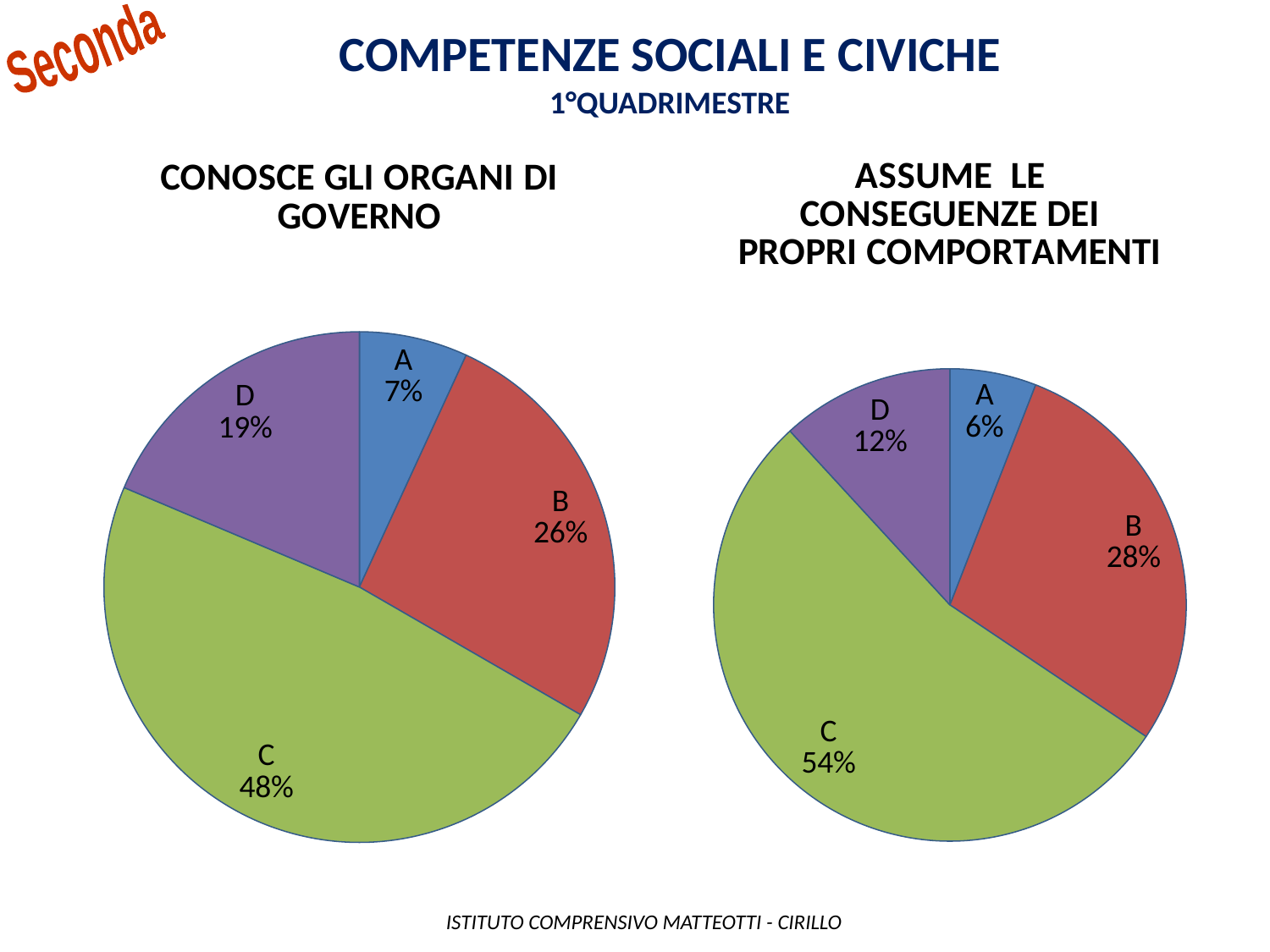

Competenze sociali e civiche
1°QUADRIMESTRE
Seconda

### Chart: ASSUME  LE CONSEGUENZE DEI PROPRI COMPORTAMENTI

| Category |  |
|---|---|
| A | 11.0 |
| B | 53.0 |
| C | 100.0 |
| D | 22.0 |

### Chart: CONOSCE GLI ORGANI DI GOVERNO

| Category |  |
|---|---|
| A | 14.0 |
| B | 54.0 |
| C | 98.0 |
| D | 38.0 |
 ISTITUTO COMPRENSIVO MATTEOTTI - CIRILLO